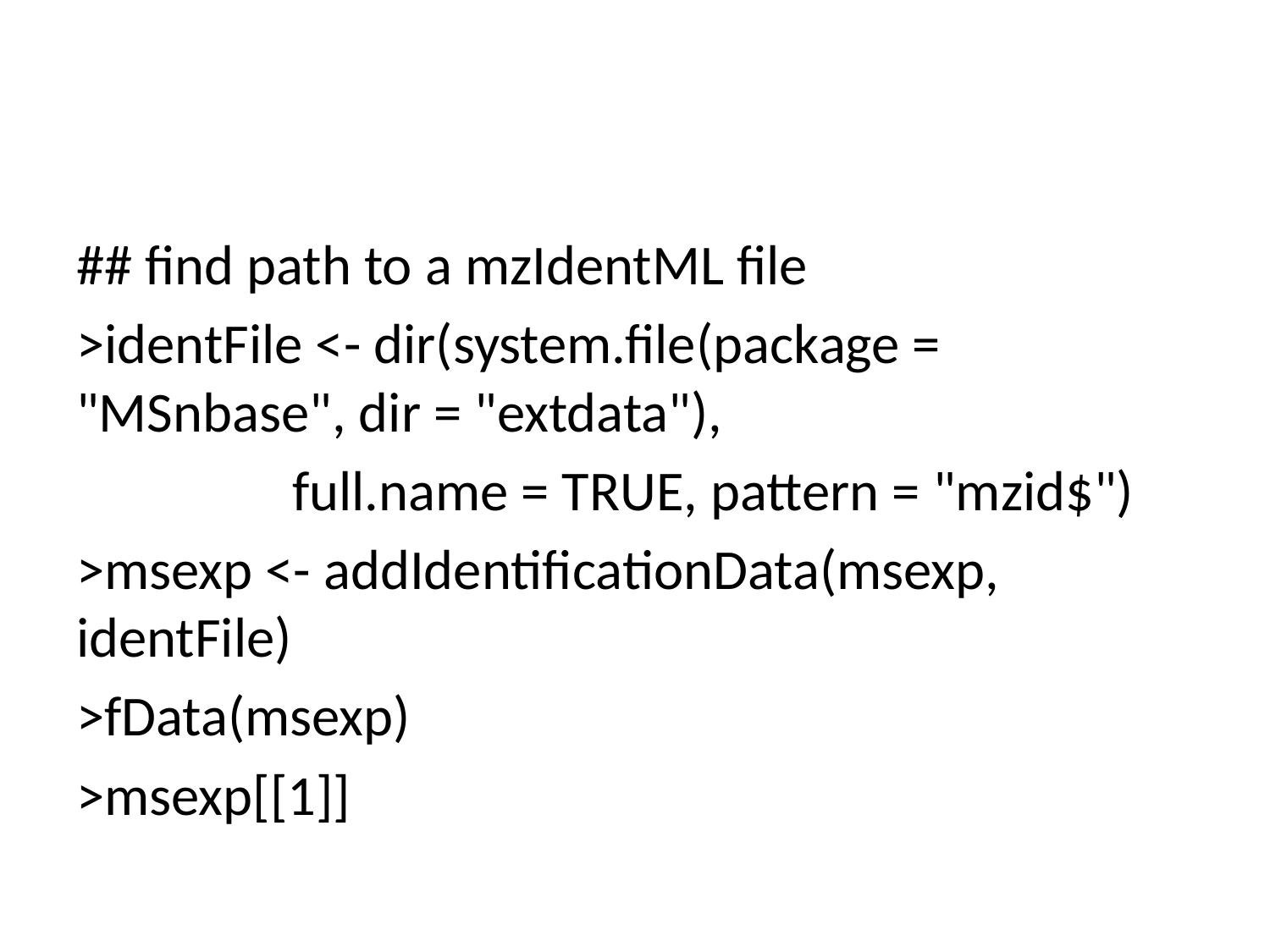

#
## find path to a mzIdentML file
>identFile <- dir(system.file(package = "MSnbase", dir = "extdata"),
                 full.name = TRUE, pattern = "mzid$")
>msexp <- addIdentificationData(msexp, identFile)
>fData(msexp)
>msexp[[1]]